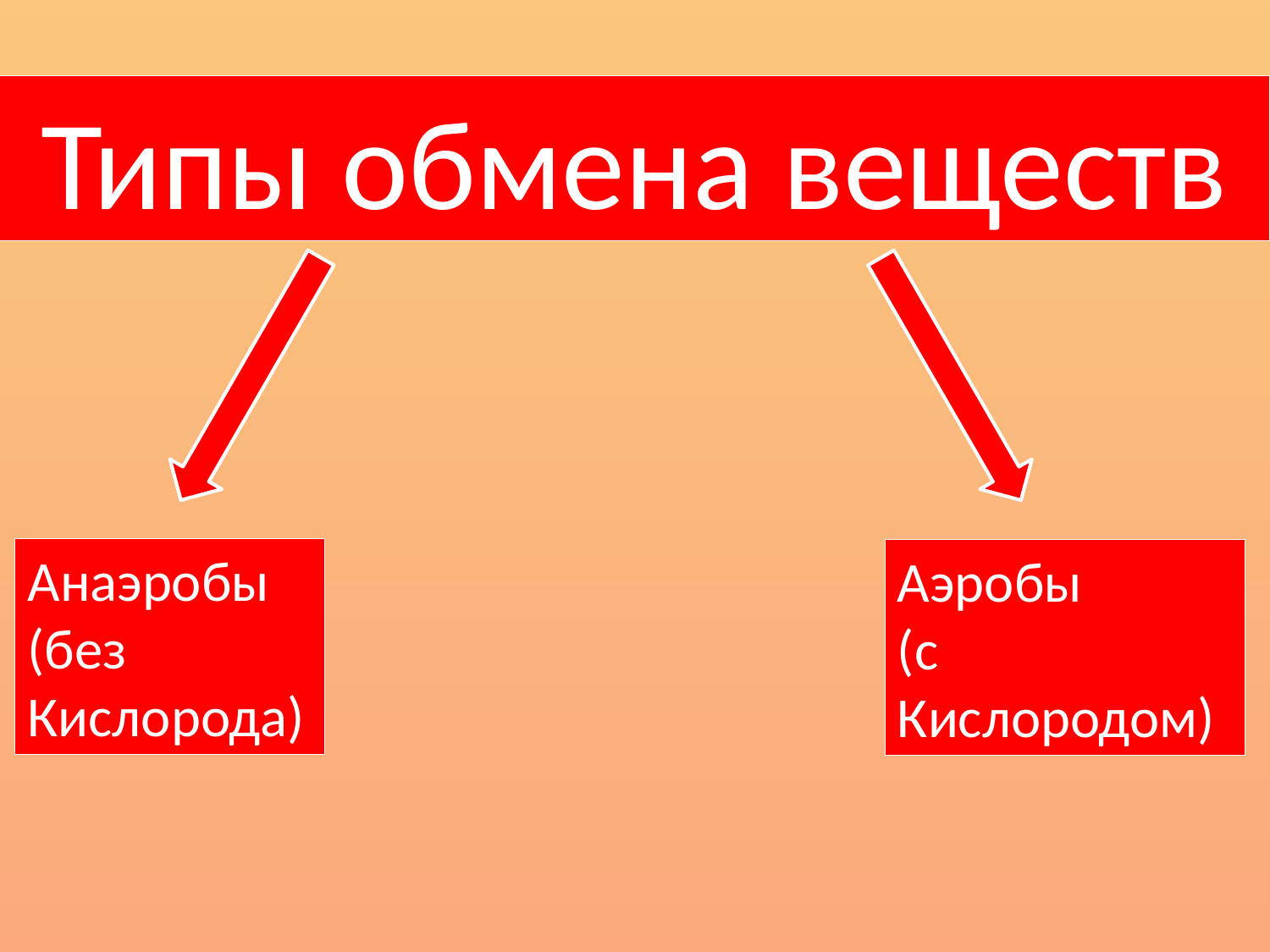

Типы обмена веществ

Анаэробы (без Кислорода)
Аэробы
(с
Кислородом)